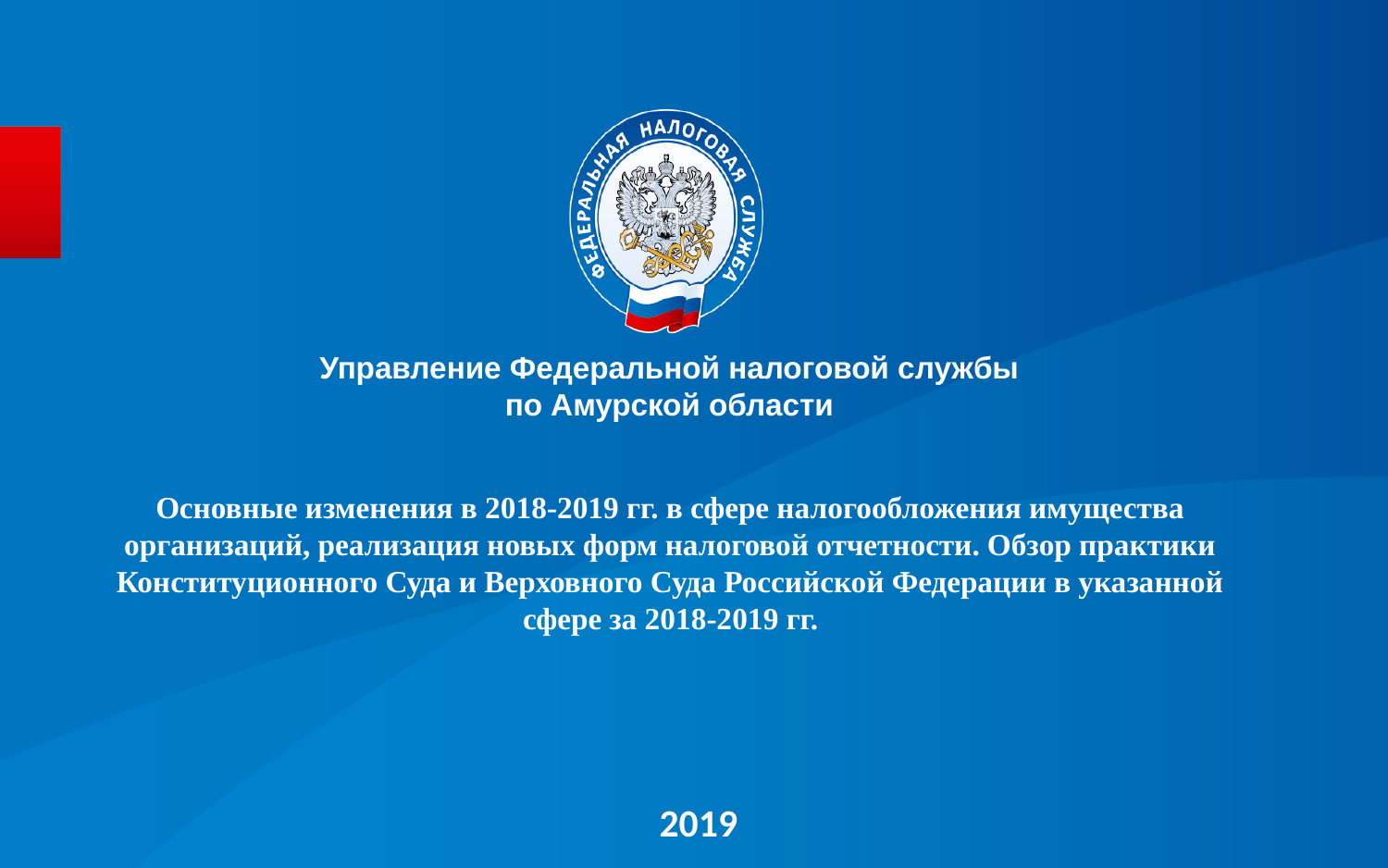

Управление Федеральной налоговой службы
по Амурской области
# Основные изменения в 2018-2019 гг. в сфере налогообложения имущества организаций, реализация новых форм налоговой отчетности. Обзор практики Конституционного Суда и Верховного Суда Российской Федерации в указанной сфере за 2018-2019 гг.
2019